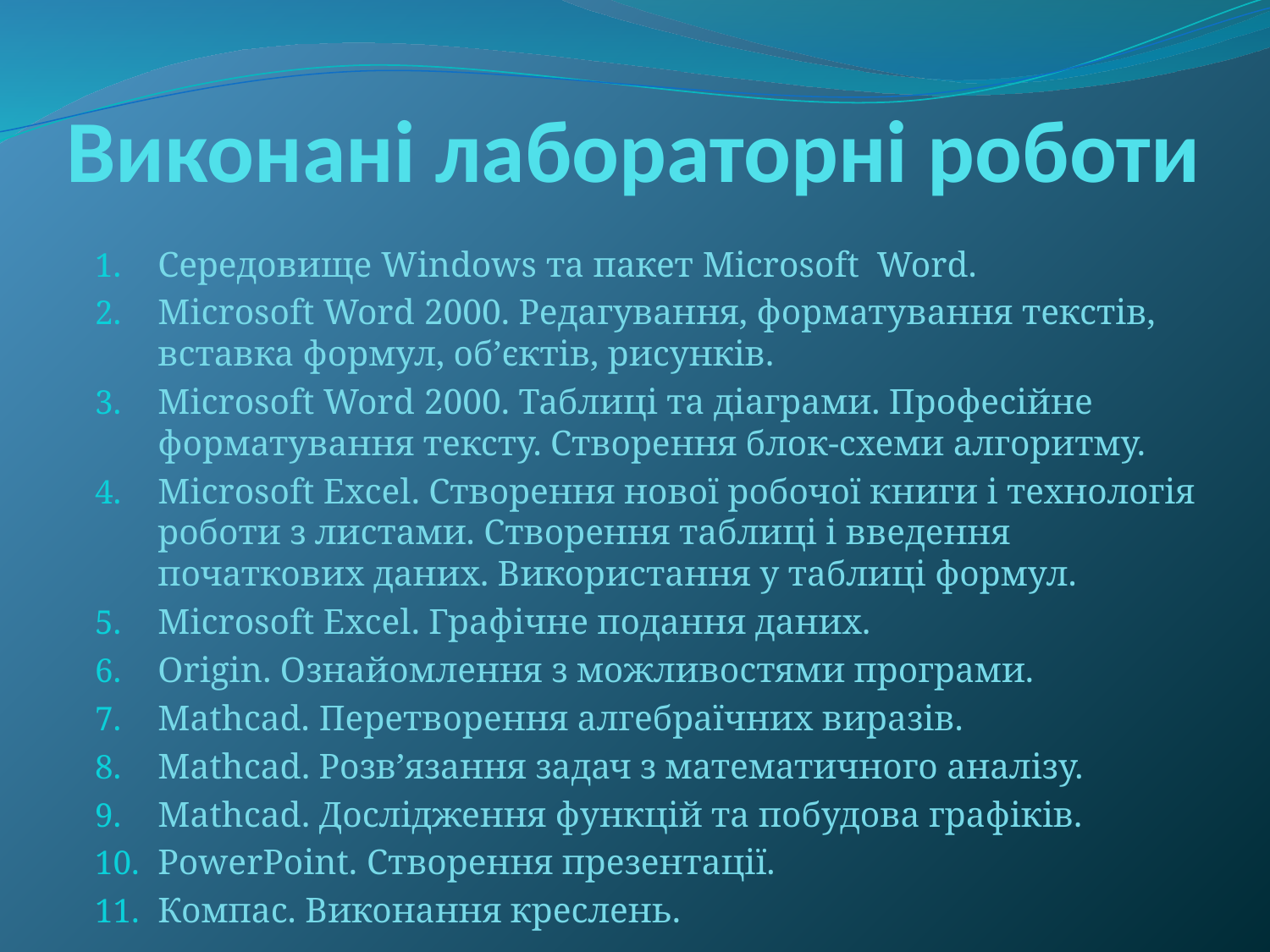

# Виконані лабораторні роботи
Середовище Windows та пакет Microsoft  Word.
Microsoft Word 2000. Редагування, форматування текстів, вставка формул, об’єктів, рисунків.
Microsoft Word 2000. Таблиці та діаграми. Професійне форматування тексту. Створення блок-схеми алгоритму.
Microsoft Excel. Створення нової робочої книги і технологія роботи з листами. Створення таблиці і введення початкових даних. Використання у таблиці формул.
Microsoft Excel. Графічне подання даних.
Origin. Ознайомлення з можливостями програми.
Mathcad. Перетворення алгебраїчних виразів.
Mathcad. Розв’язання задач з математичного аналізу.
Mathcad. Дослідження функцій та побудова графіків.
PowerPoint. Створення презентації.
Компас. Виконання креслень.